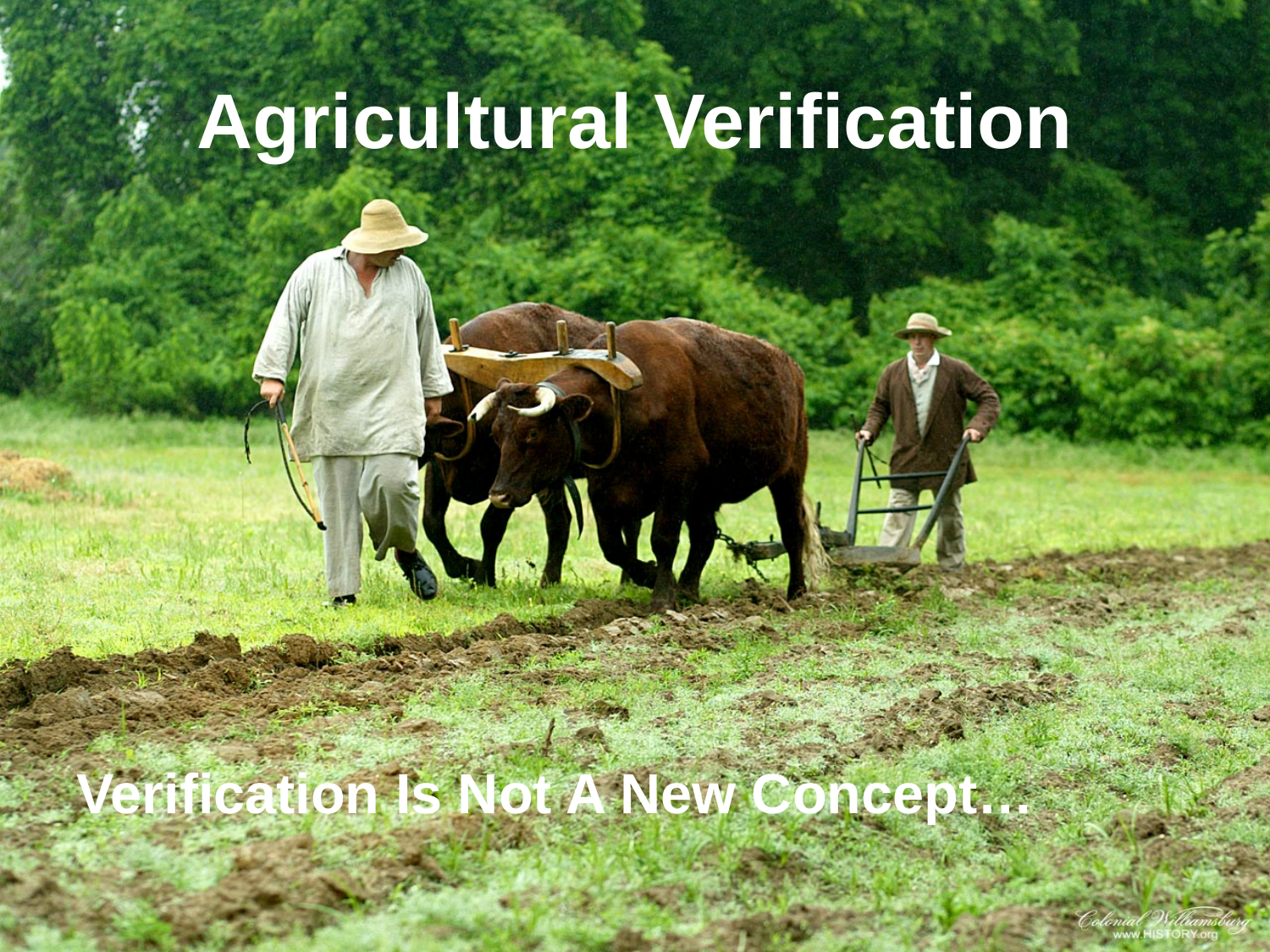

# Agricultural Verification
Verification Is Not A New Concept…